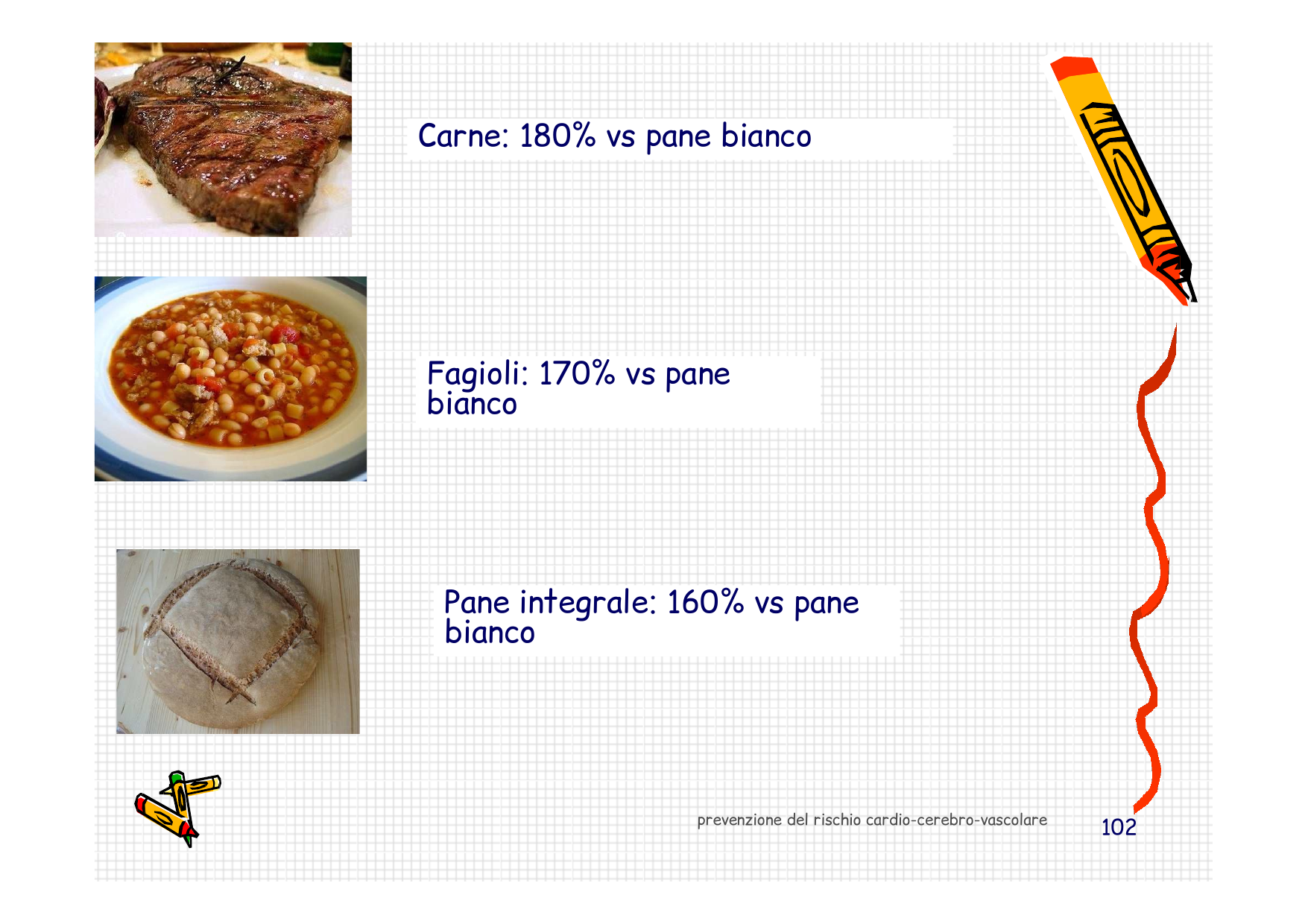

# Carne: 180% vs pane bianco

Provincia Milano 1

Fagioli: 170% vs pane bianco

Pane integrale: 160% vs pane bianco

prevenzione del rischio cardio-cerebro-vascolare

102